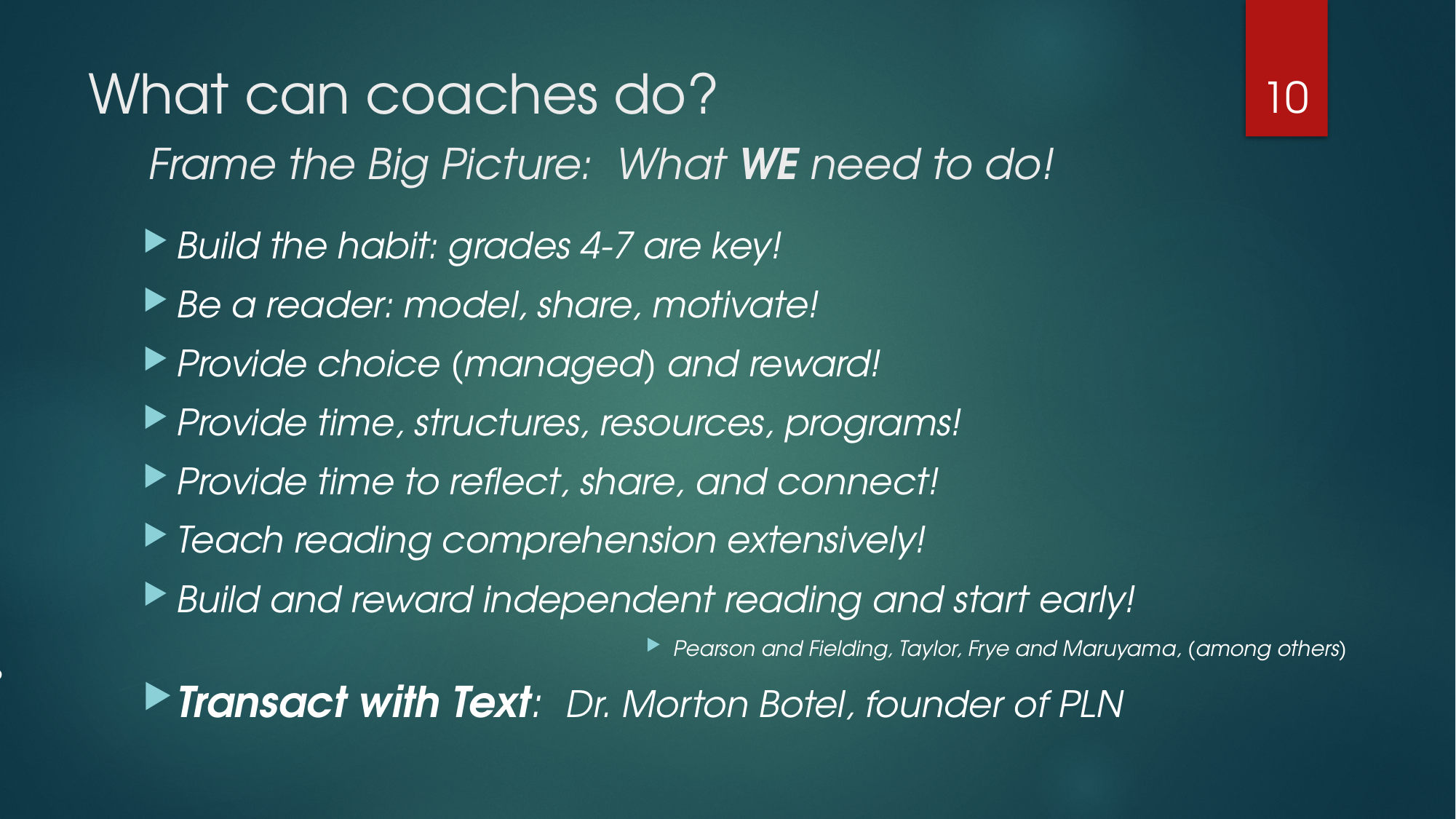

10
# What can coaches do? Frame the Big Picture:  What WE need to do!
Build the habit: grades 4-7 are key!
Be a reader: model, share, motivate!
Provide choice (managed) and reward!
Provide time, structures, resources, programs!
Provide time to reflect, share, and connect!
Teach reading comprehension extensively!
Build and reward independent reading and start early!
Pearson and Fielding, Taylor, Frye and Maruyama, (among others)
Transact with Text:  Dr. Morton Botel, founder of PLN
?